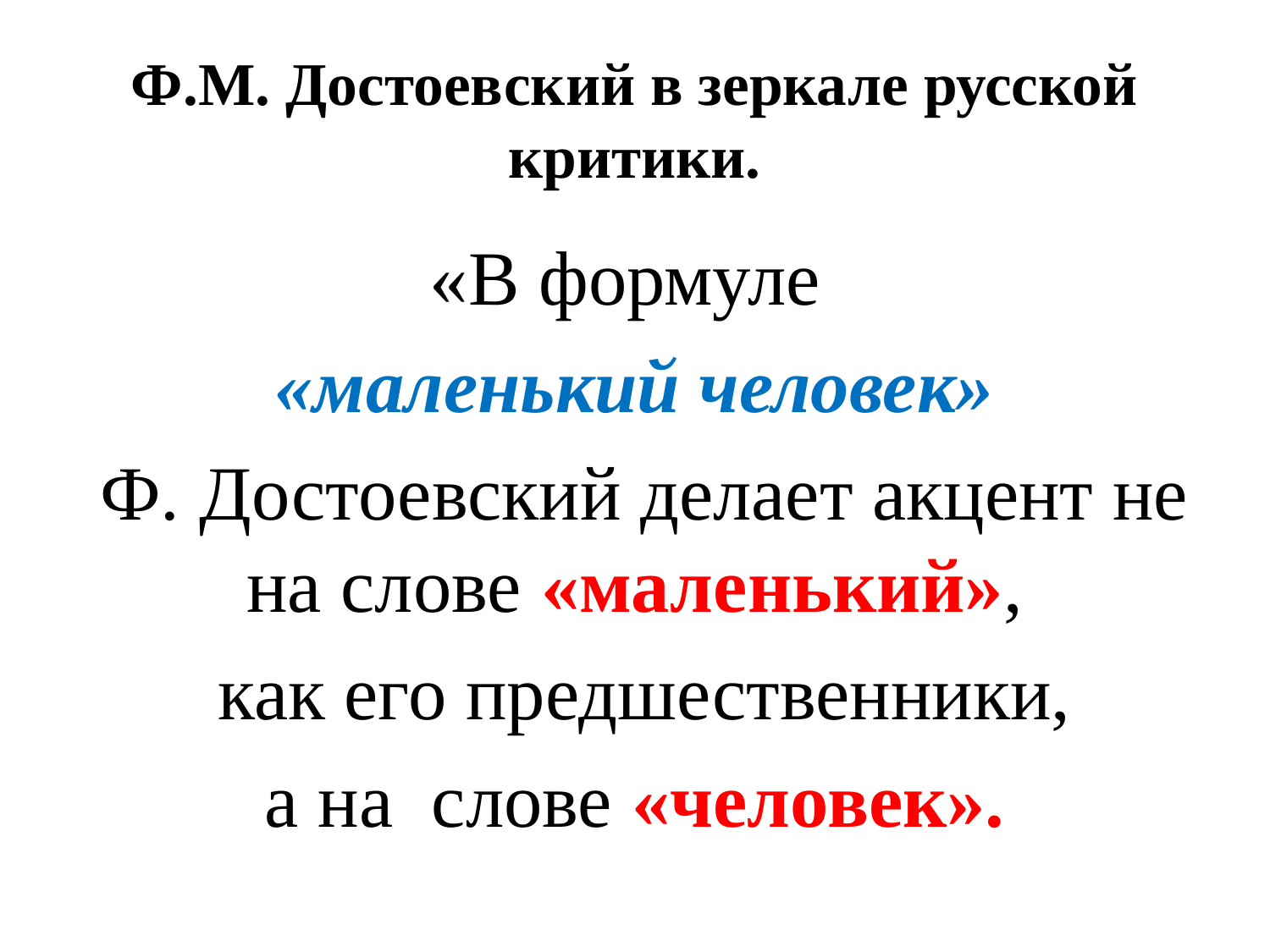

# Ф.М. Достоевский в зеркале русской критики.
«В формуле
«маленький человек»
 Ф. Достоевский делает акцент не на слове «маленький»,
 как его предшественники,
 а на  слове «человек».